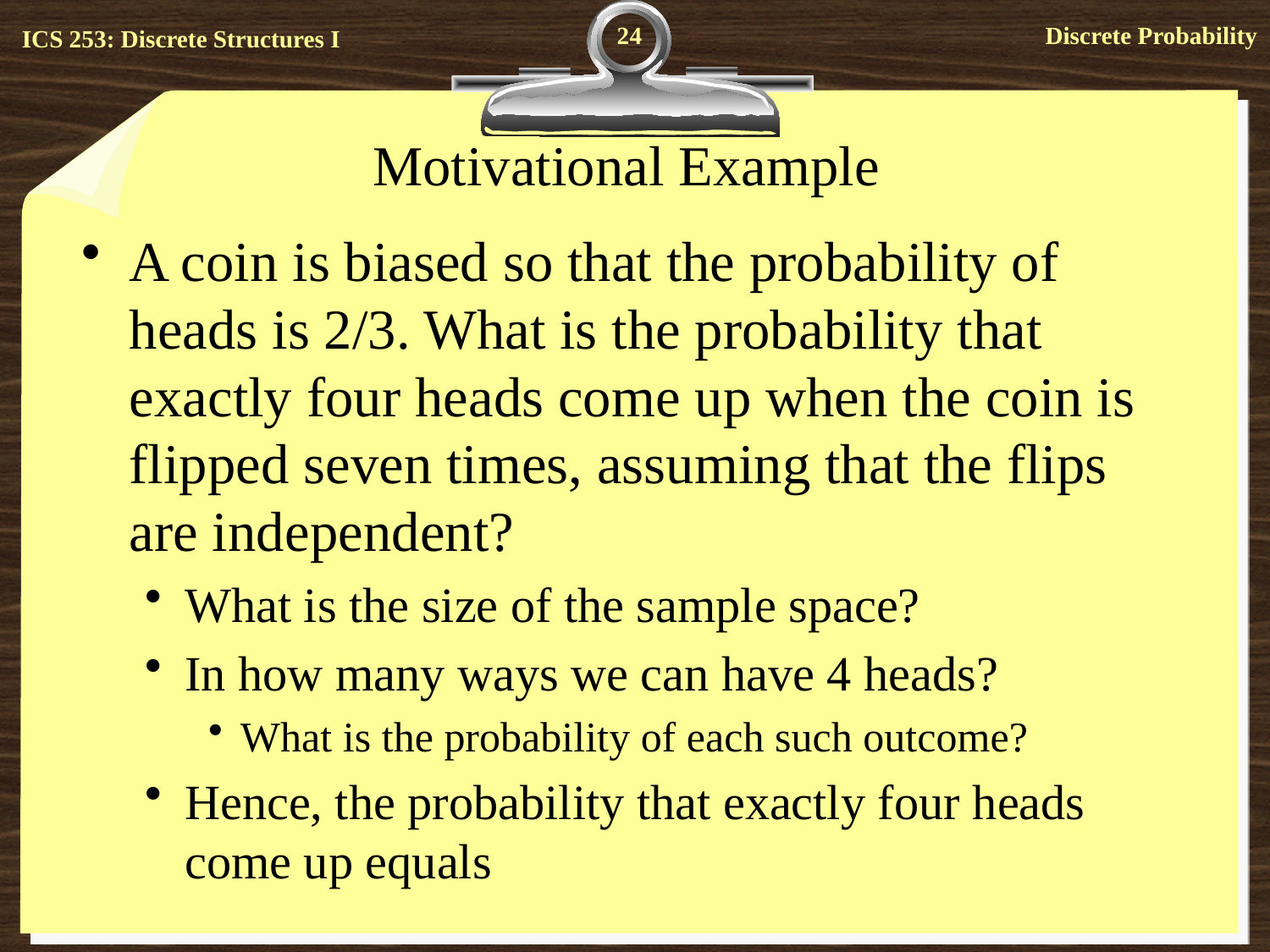

24
# Motivational Example
A coin is biased so that the probability of heads is 2/3. What is the probability that exactly four heads come up when the coin is flipped seven times, assuming that the flips are independent?
What is the size of the sample space?
In how many ways we can have 4 heads?
What is the probability of each such outcome?
Hence, the probability that exactly four heads come up equals